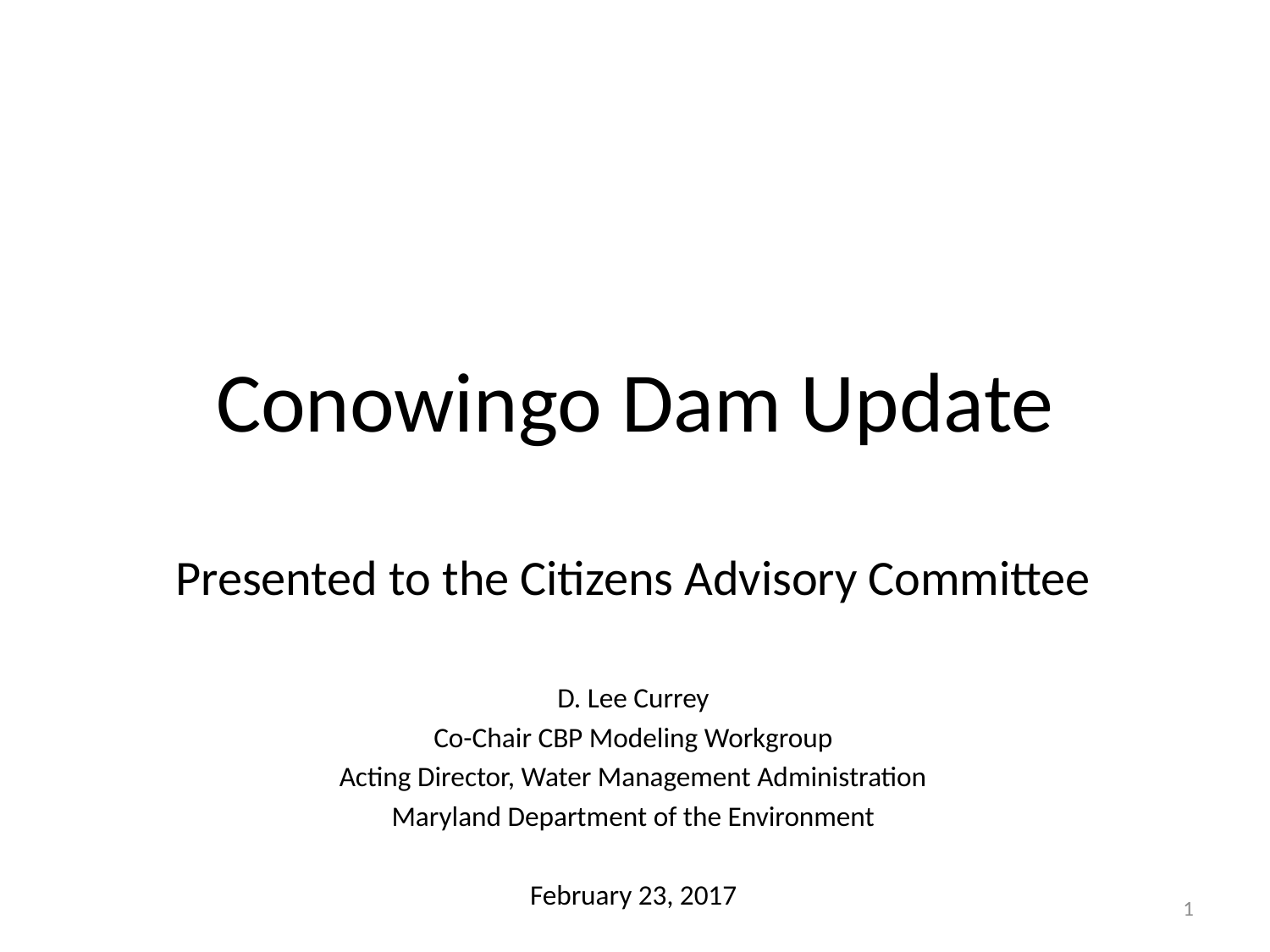

# Conowingo Dam Update
Presented to the Citizens Advisory Committee

D. Lee Currey
Co-Chair CBP Modeling Workgroup
Acting Director, Water Management Administration
Maryland Department of the Environment

February 23, 2017
1